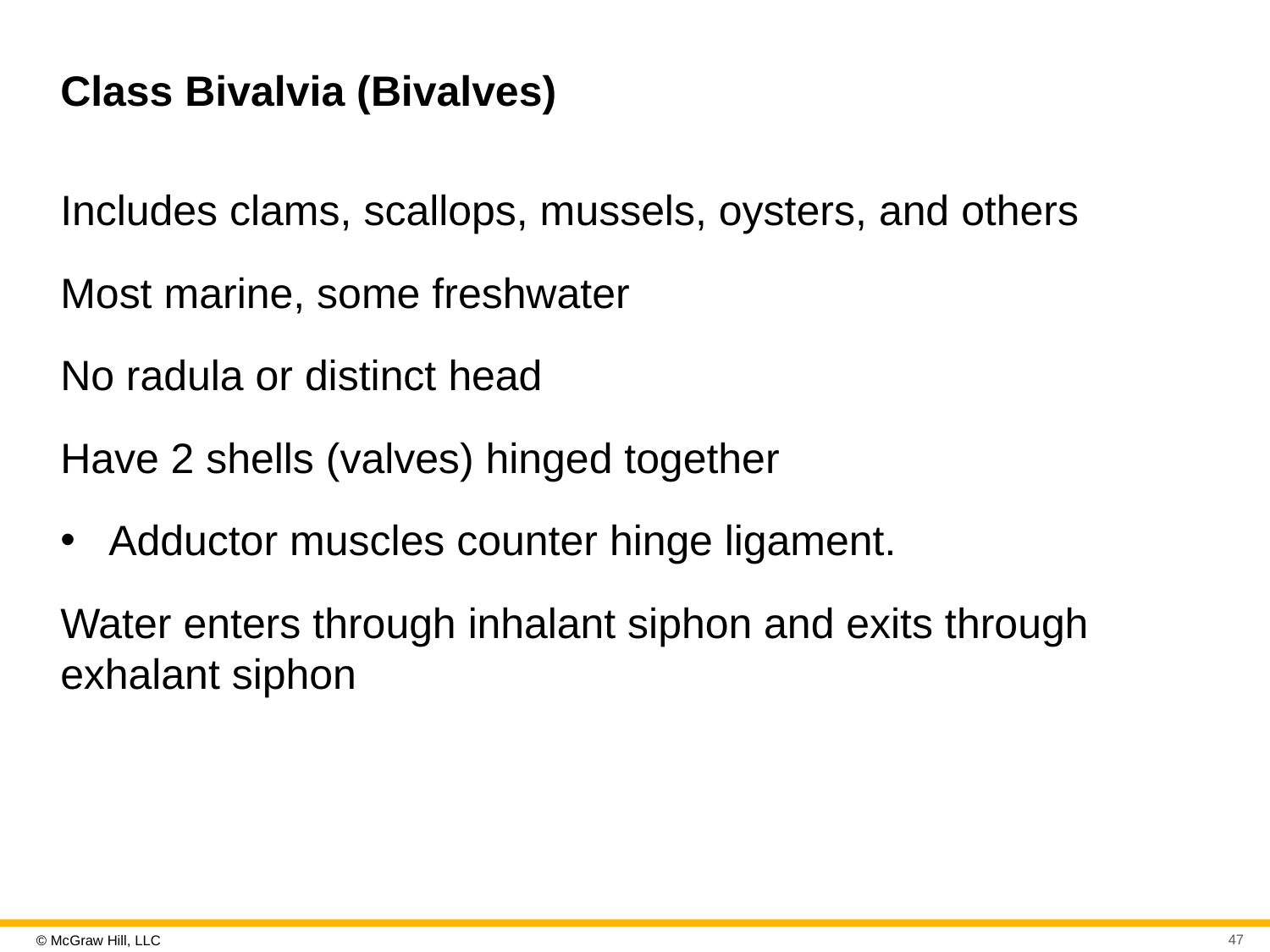

# Class Bivalvia (Bivalves)
Includes clams, scallops, mussels, oysters, and others
Most marine, some freshwater
No radula or distinct head
Have 2 shells (valves) hinged together
Adductor muscles counter hinge ligament.
Water enters through inhalant siphon and exits through exhalant siphon
47